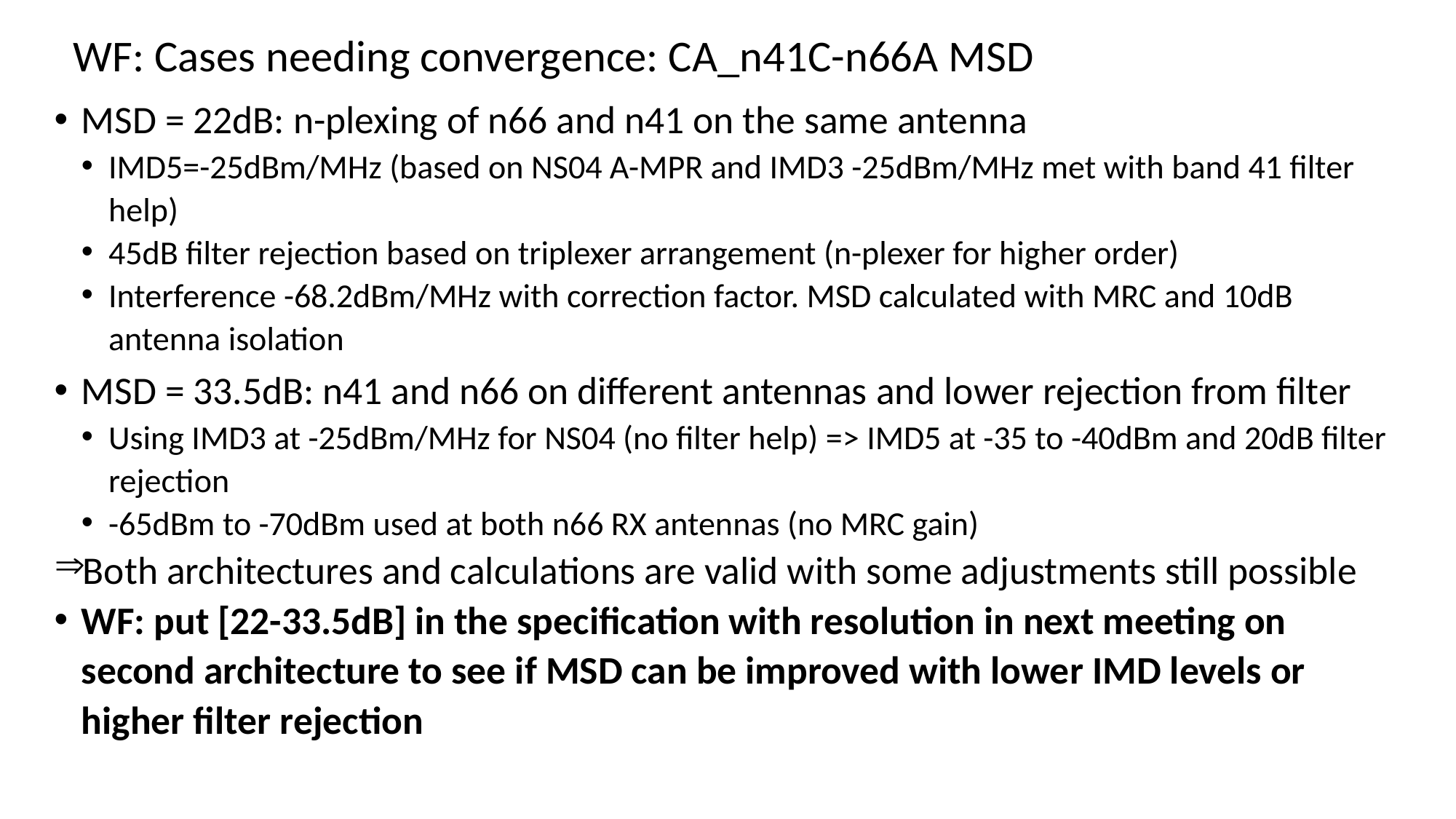

# WF: Cases needing convergence: CA_n41C-n66A MSDA_n41C-n66A
MSD = 22dB: n-plexing of n66 and n41 on the same antenna
IMD5=-25dBm/MHz (based on NS04 A-MPR and IMD3 -25dBm/MHz met with band 41 filter help)
45dB filter rejection based on triplexer arrangement (n-plexer for higher order)
Interference -68.2dBm/MHz with correction factor. MSD calculated with MRC and 10dB antenna isolation
MSD = 33.5dB: n41 and n66 on different antennas and lower rejection from filter
Using IMD3 at -25dBm/MHz for NS04 (no filter help) => IMD5 at -35 to -40dBm and 20dB filter rejection
-65dBm to -70dBm used at both n66 RX antennas (no MRC gain)
Both architectures and calculations are valid with some adjustments still possible
WF: put [22-33.5dB] in the specification with resolution in next meeting on second architecture to see if MSD can be improved with lower IMD levels or higher filter rejection